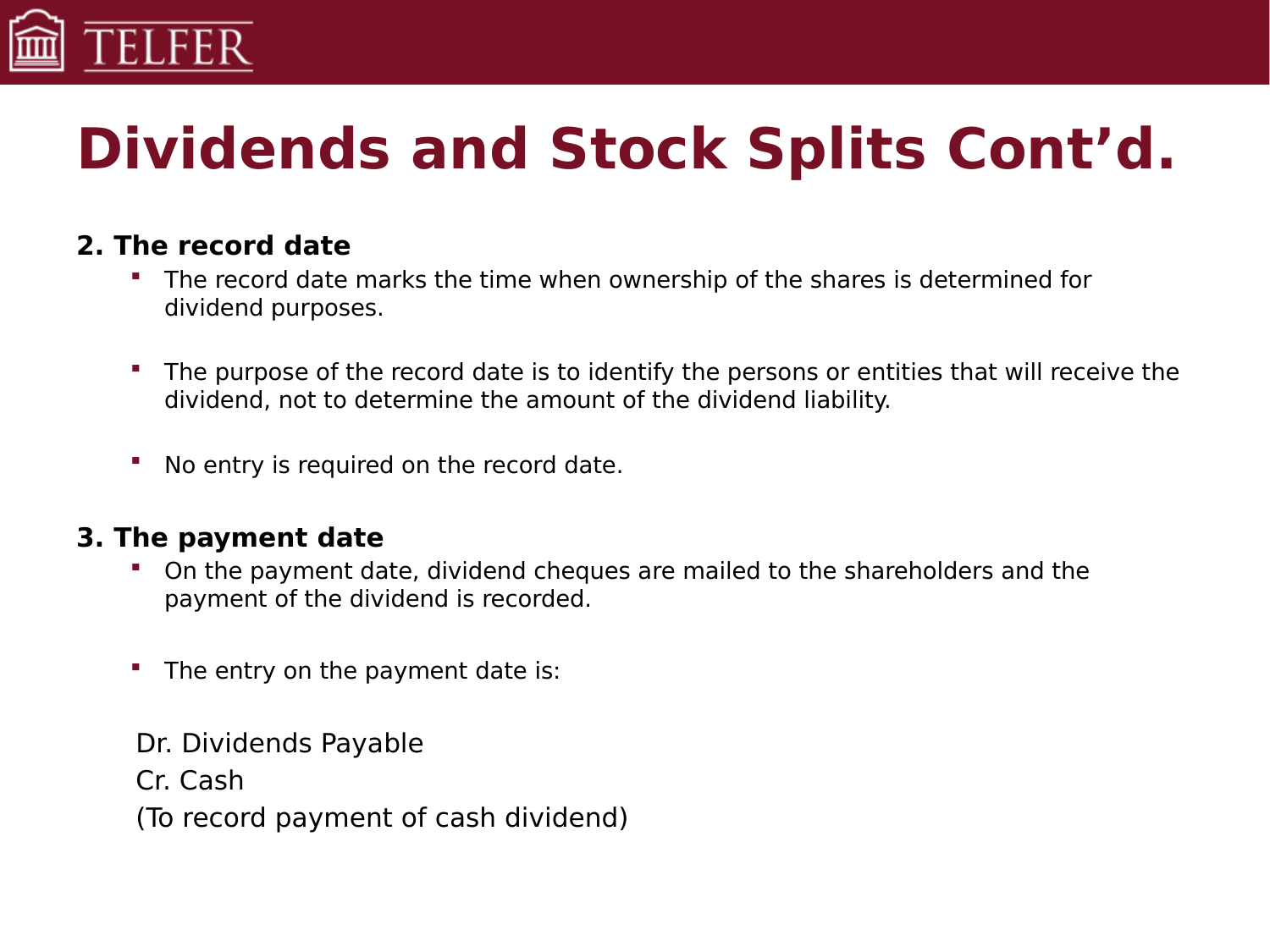

# Dividends and Stock Splits Cont’d.
2. The record date
The record date marks the time when ownership of the shares is determined for dividend purposes.

The purpose of the record date is to identify the persons or entities that will receive the dividend, not to determine the amount of the dividend liability.

No entry is required on the record date.

3. The payment date
On the payment date, dividend cheques are mailed to the shareholders and the payment of the dividend is recorded.

The entry on the payment date is:

		Dr. Dividends Payable
			Cr. Cash
	(To record payment of cash dividend)